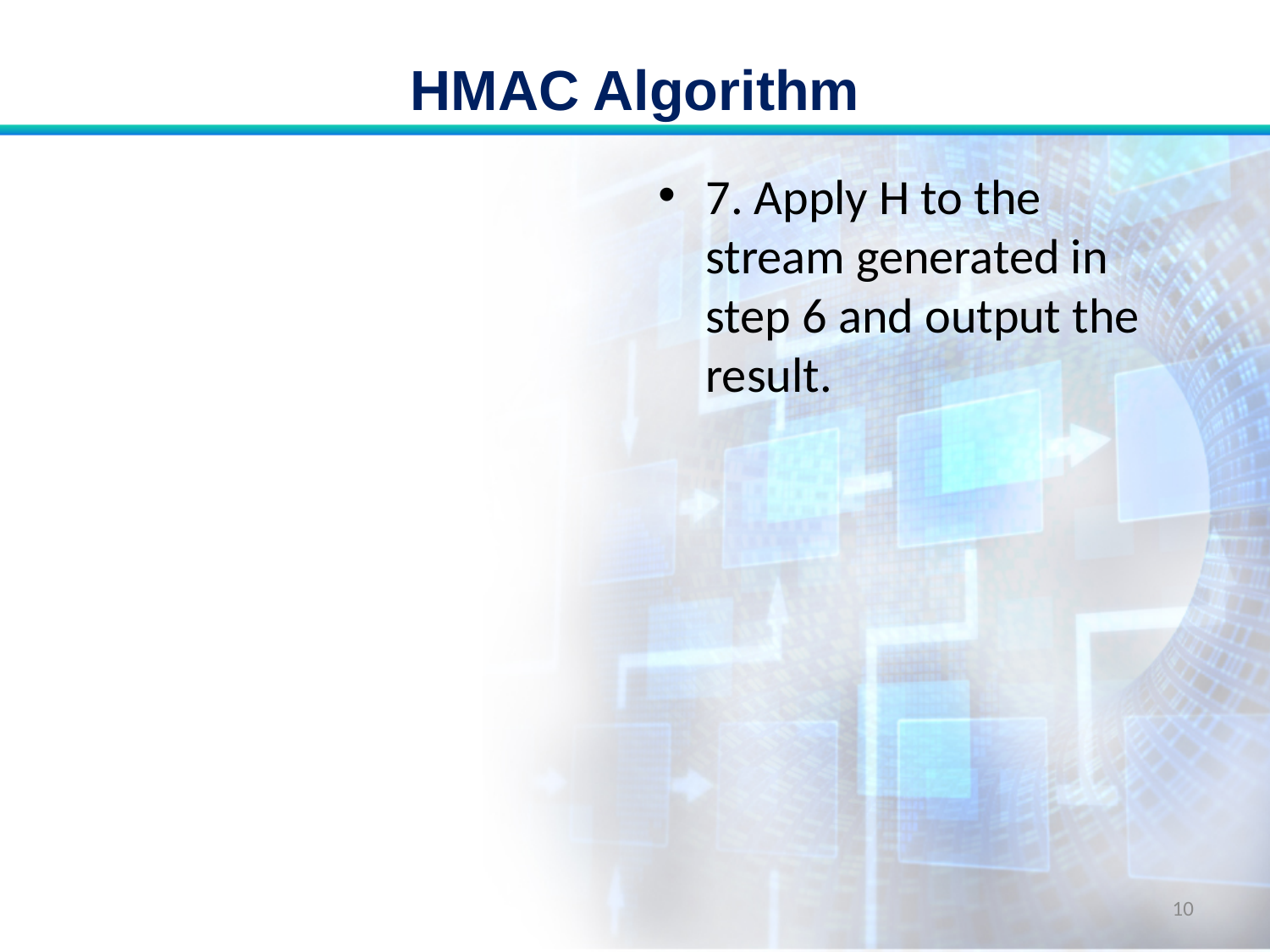

# HMAC Algorithm
7. Apply H to the stream generated in step 6 and output the result.
10